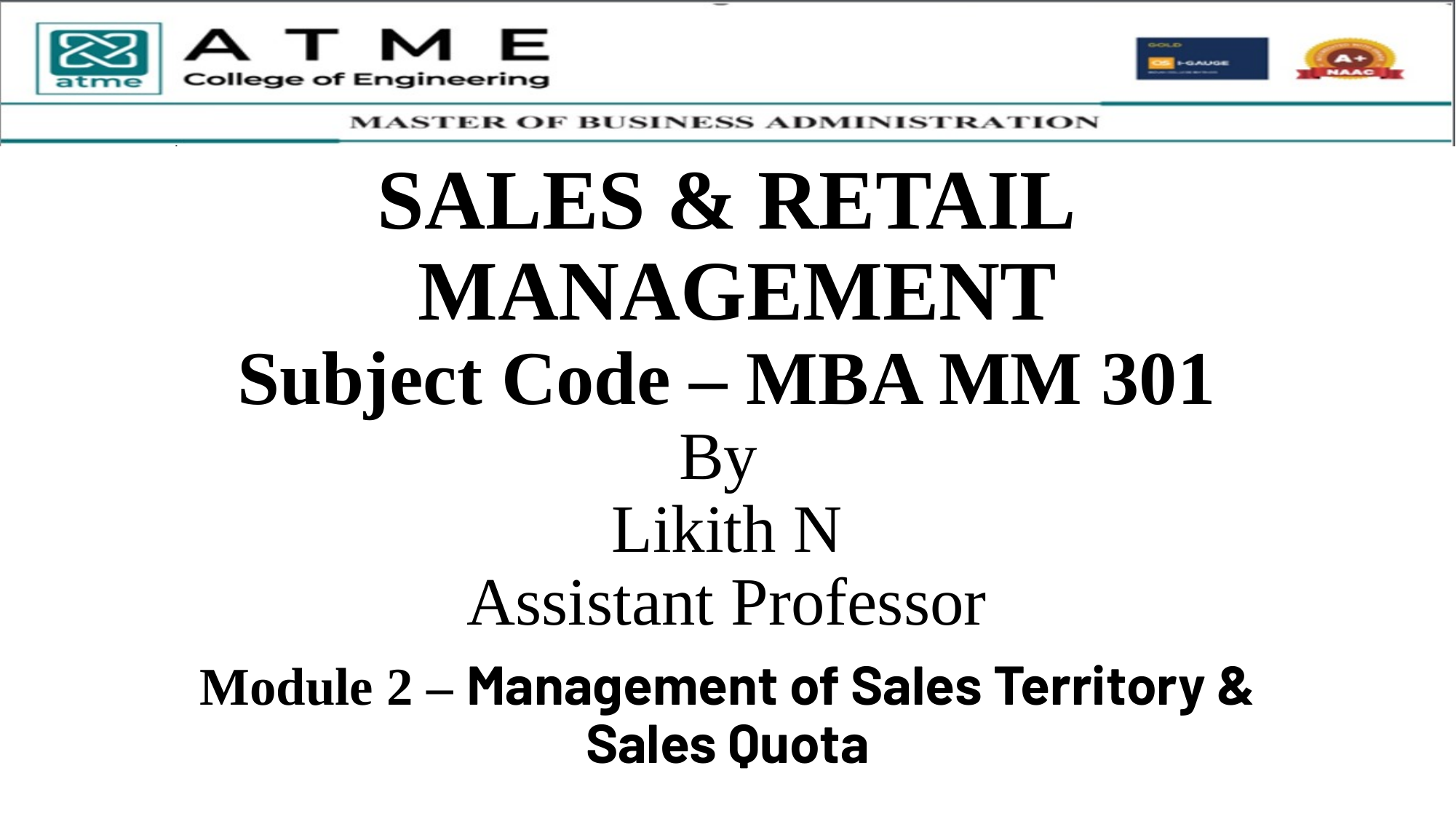

# SALES & RETAIL MANAGEMENT Subject Code – MBA MM 301 By Likith N Assistant Professor
Module 2 – Management of Sales Territory & Sales Quota